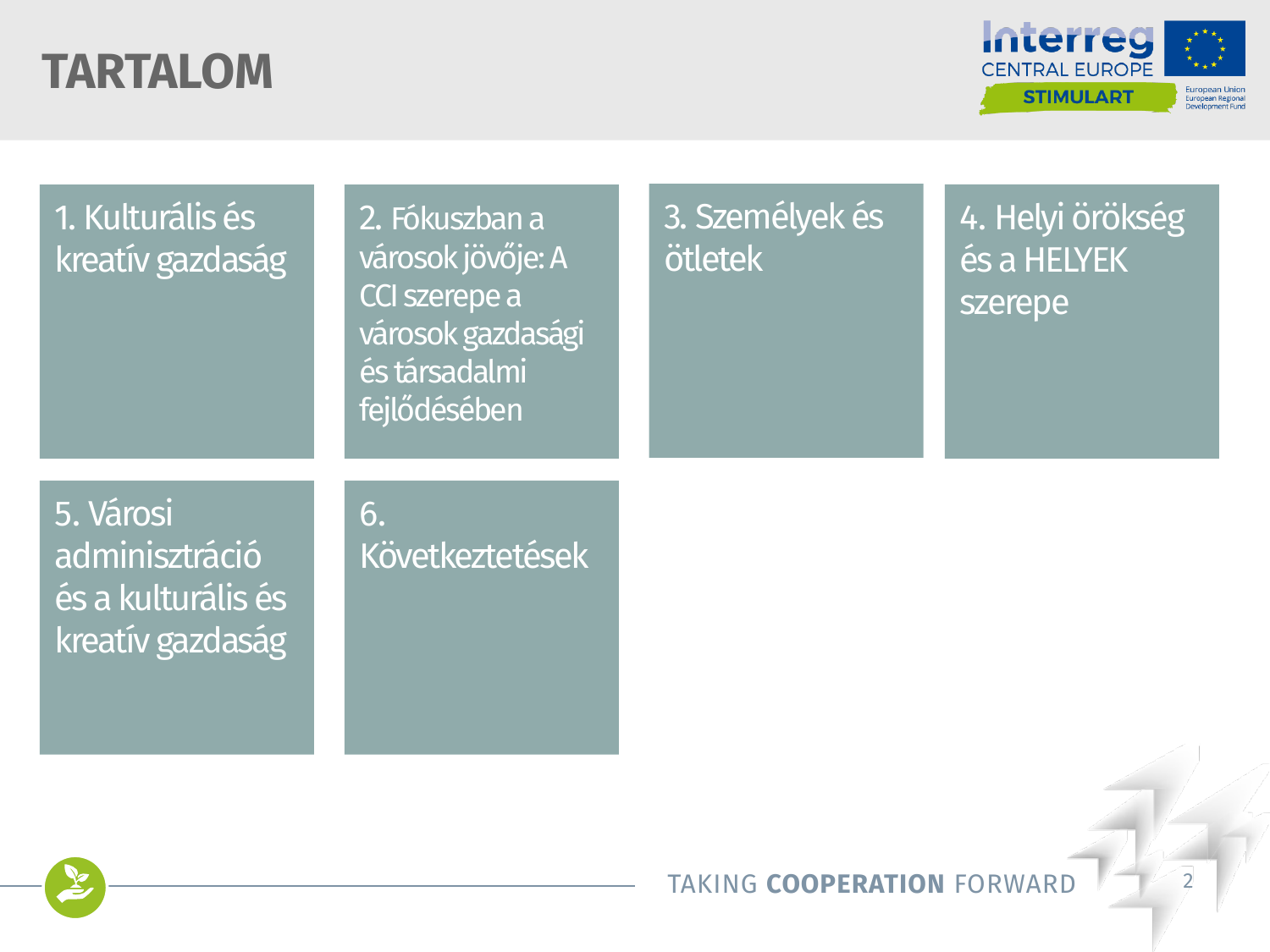

# Tartalom
3. Személyek és ötletek
1. Kulturális és kreatív gazdaság
2. Fókuszban a városok jövője: A CCI szerepe a városok gazdasági és társadalmi  fejlődésében
4. Helyi örökség és a HELYEK szerepe
5. Városi adminisztráció és a kulturális és kreatív gazdaság
6. Következtetések